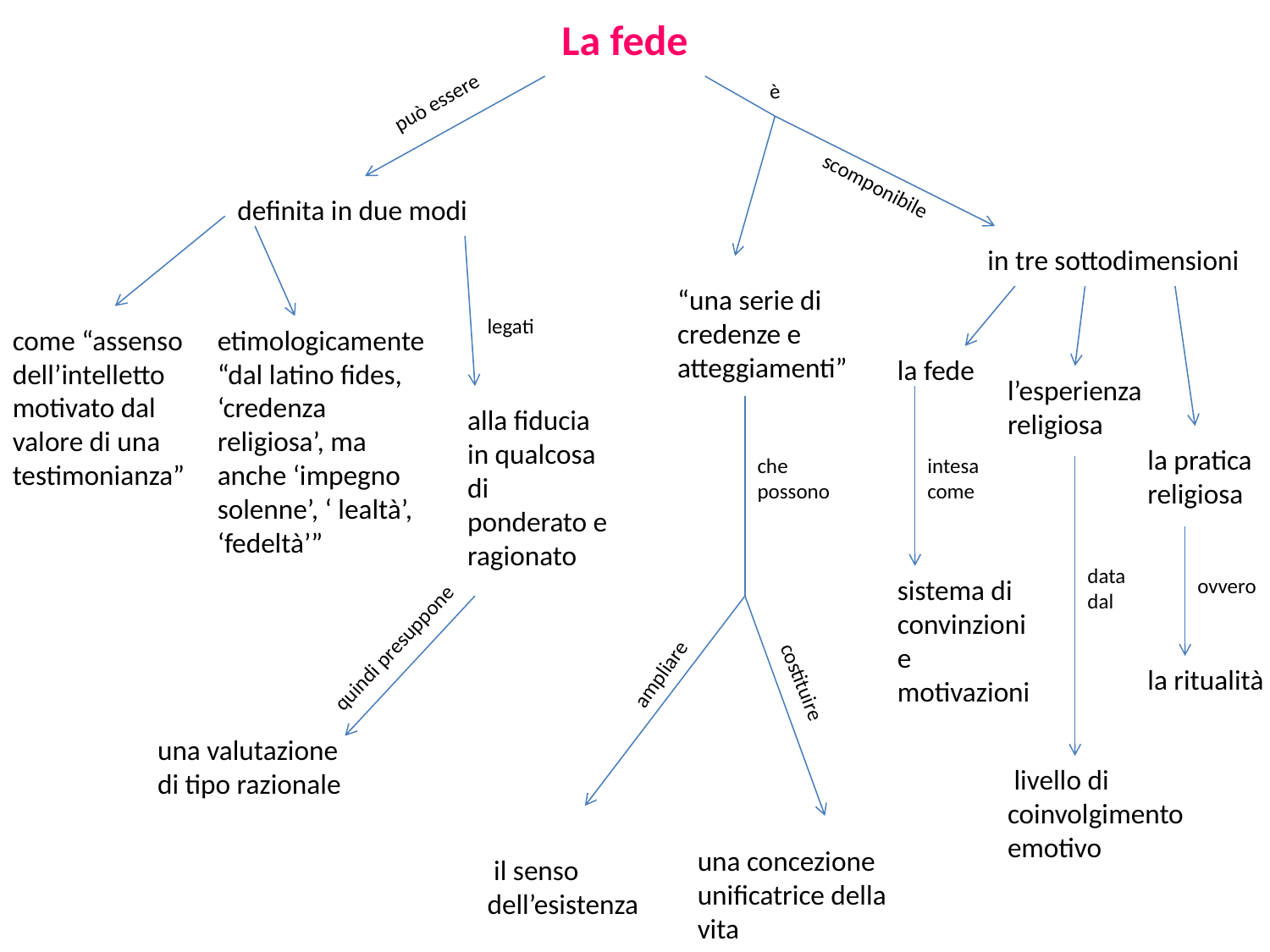

# La fede
può essere
è
scomponibile
definita in due modi
in tre sottodimensioni
“una serie di credenze e atteggiamenti”
legati
come “assenso dell’intelletto motivato dal valore di una testimonianza”
etimologicamente “dal latino fides, ‘credenza religiosa’, ma anche ‘impegno solenne’, ‘ lealtà’, ‘fedeltà’”
la fede
l’esperienza religiosa
alla fiducia in qualcosa di ponderato e ragionato
la pratica religiosa
che possono
intesa come
data dal
sistema di convinzioni e motivazioni
ovvero
quindi presuppone
ampliare
la ritualità
costituire
una valutazione di tipo razionale
 livello di coinvolgimento emotivo
una concezione unificatrice della vita
 il senso dell’esistenza